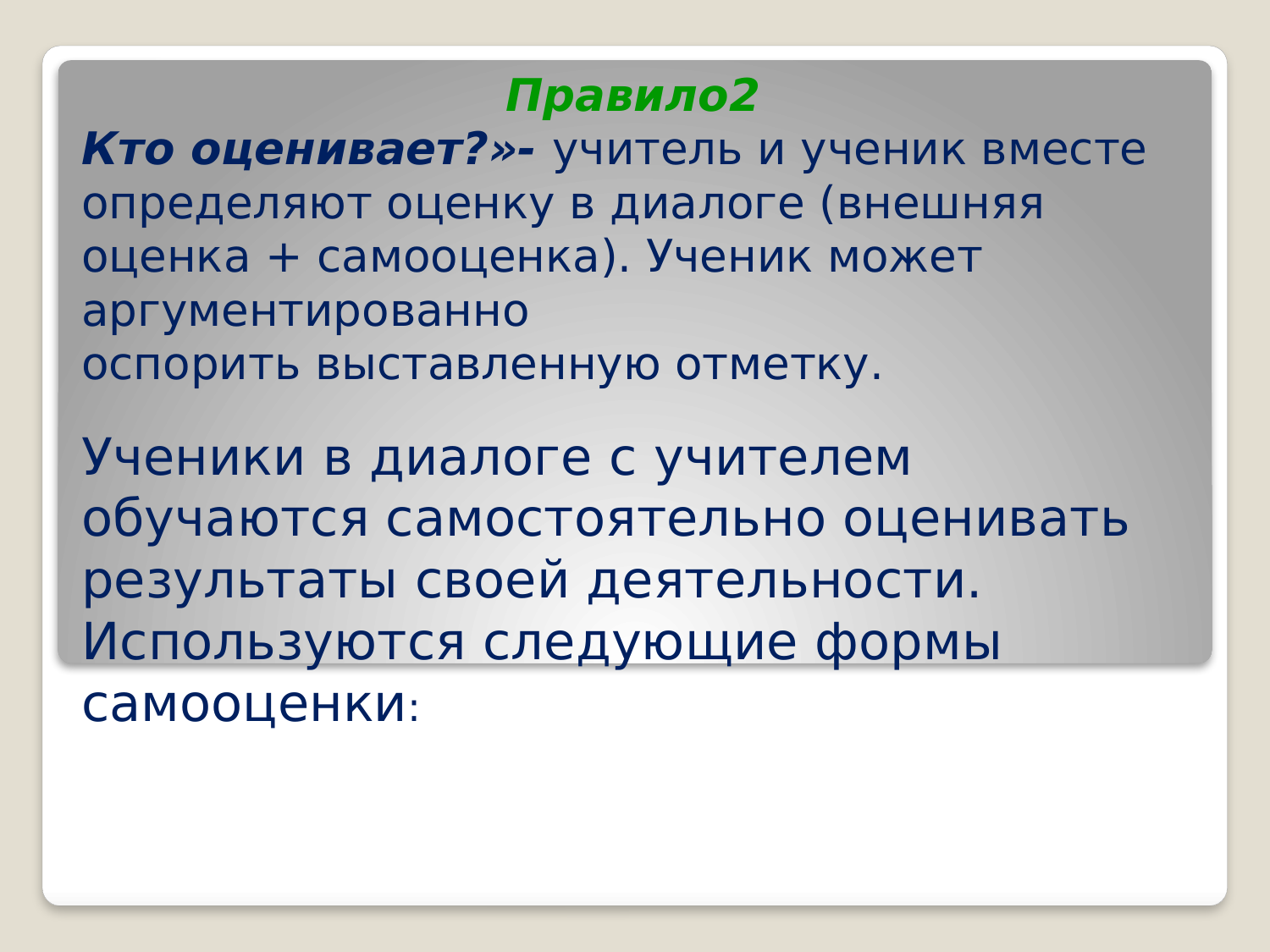

Правило2
Кто оценивает?»- учитель и ученик вместе определяют оценку в диалоге (внешняя оценка + самооценка). Ученик может аргументированно
оспорить выставленную отметку.
Ученики в диалоге с учителем обучаются самостоятельно оценивать результаты своей деятельности.
Используются следующие формы самооценки: